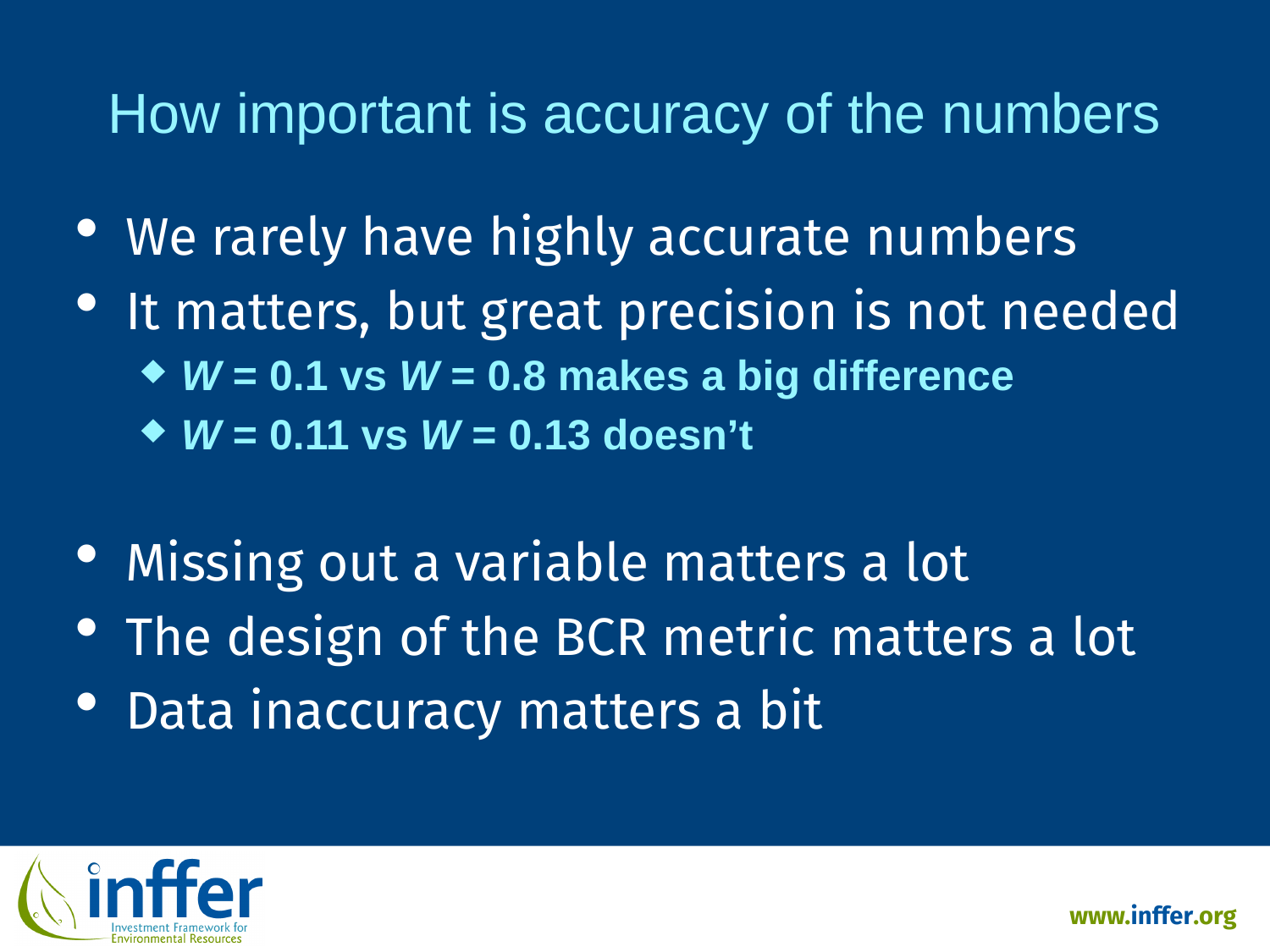

# How important is accuracy of the numbers
We rarely have highly accurate numbers
It matters, but great precision is not needed
W = 0.1 vs W = 0.8 makes a big difference
W = 0.11 vs W = 0.13 doesn’t

Missing out a variable matters a lot
The design of the BCR metric matters a lot
Data inaccuracy matters a bit